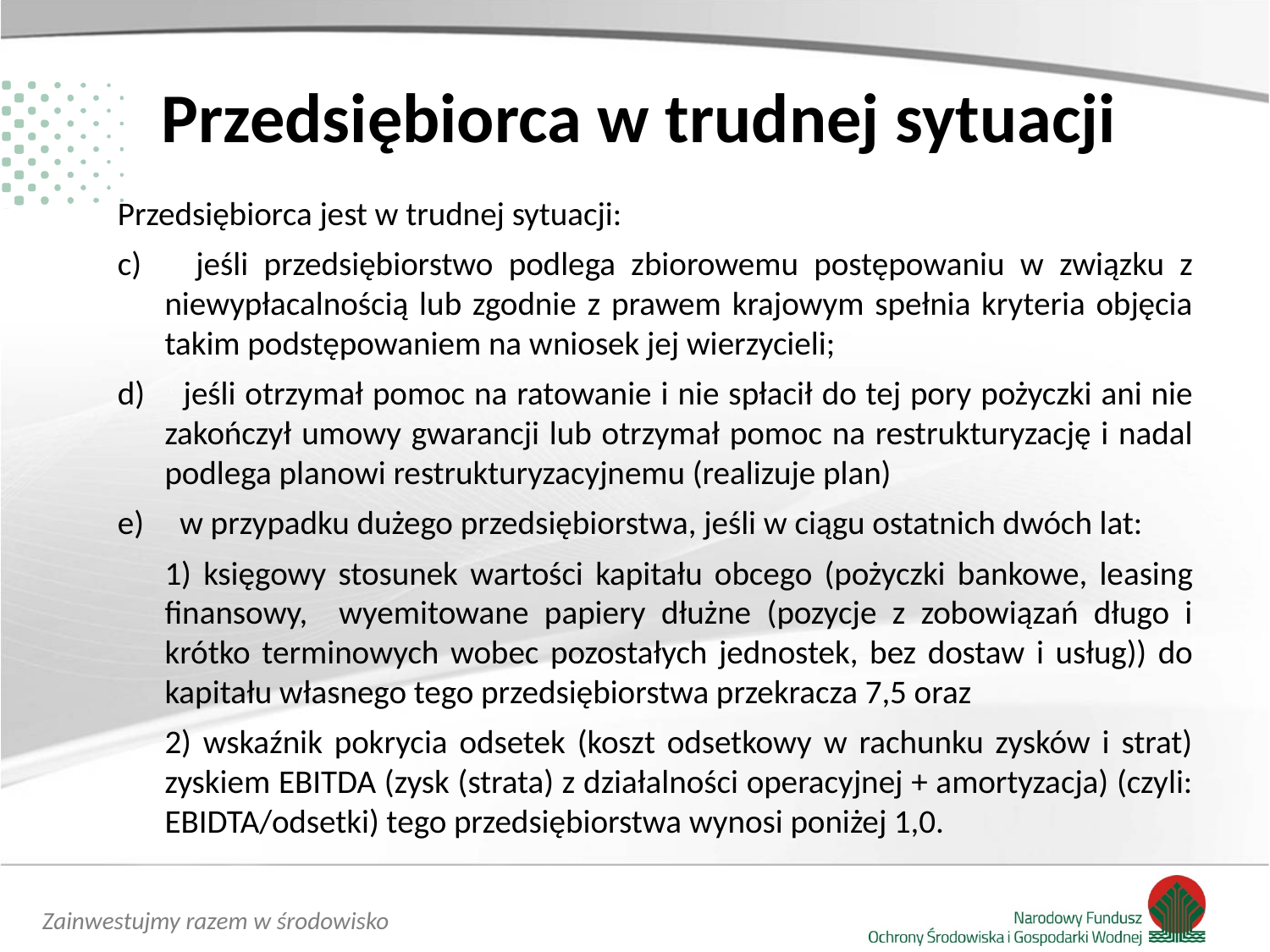

# Przedsiębiorca w trudnej sytuacji
Przedsiębiorca jest w trudnej sytuacji:
  jeśli przedsiębiorstwo podlega zbiorowemu postępowaniu w związku z niewypłacalnością lub zgodnie z prawem krajowym spełnia kryteria objęcia takim podstępowaniem na wniosek jej wierzycieli;
  jeśli otrzymał pomoc na ratowanie i nie spłacił do tej pory pożyczki ani nie zakończył umowy gwarancji lub otrzymał pomoc na restrukturyzację i nadal podlega planowi restrukturyzacyjnemu (realizuje plan)
  w przypadku dużego przedsiębiorstwa, jeśli w ciągu ostatnich dwóch lat:
	1) księgowy stosunek wartości kapitału obcego (pożyczki bankowe, leasing finansowy,  wyemitowane papiery dłużne (pozycje z zobowiązań długo i krótko terminowych wobec pozostałych jednostek, bez dostaw i usług)) do kapitału własnego tego przedsiębiorstwa przekracza 7,5 oraz
	2) wskaźnik pokrycia odsetek (koszt odsetkowy w rachunku zysków i strat) zyskiem EBITDA (zysk (strata) z działalności operacyjnej + amortyzacja) (czyli: EBIDTA/odsetki) tego przedsiębiorstwa wynosi poniżej 1,0.